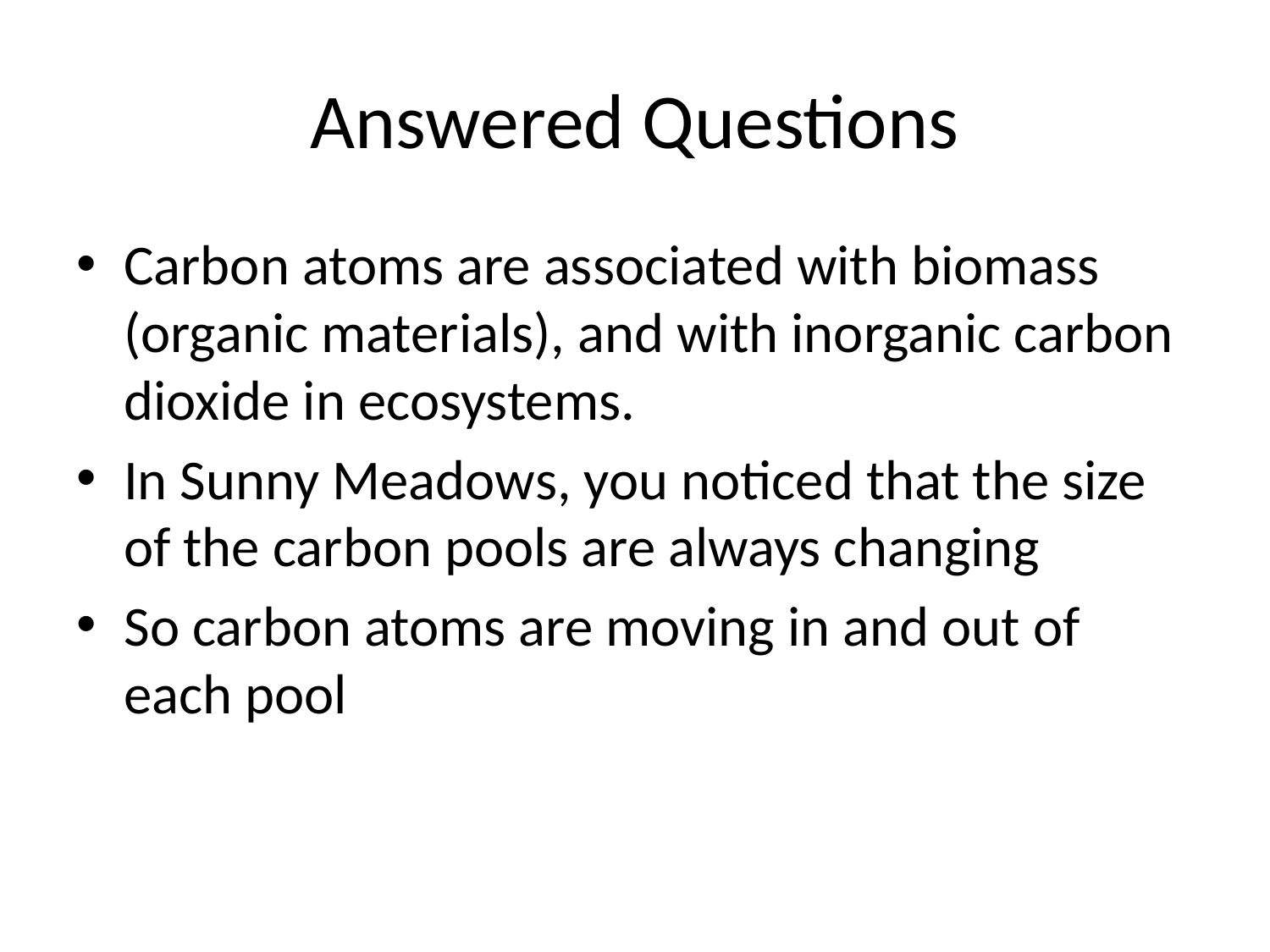

# Answered Questions
Carbon atoms are associated with biomass (organic materials), and with inorganic carbon dioxide in ecosystems.
In Sunny Meadows, you noticed that the size of the carbon pools are always changing
So carbon atoms are moving in and out of each pool